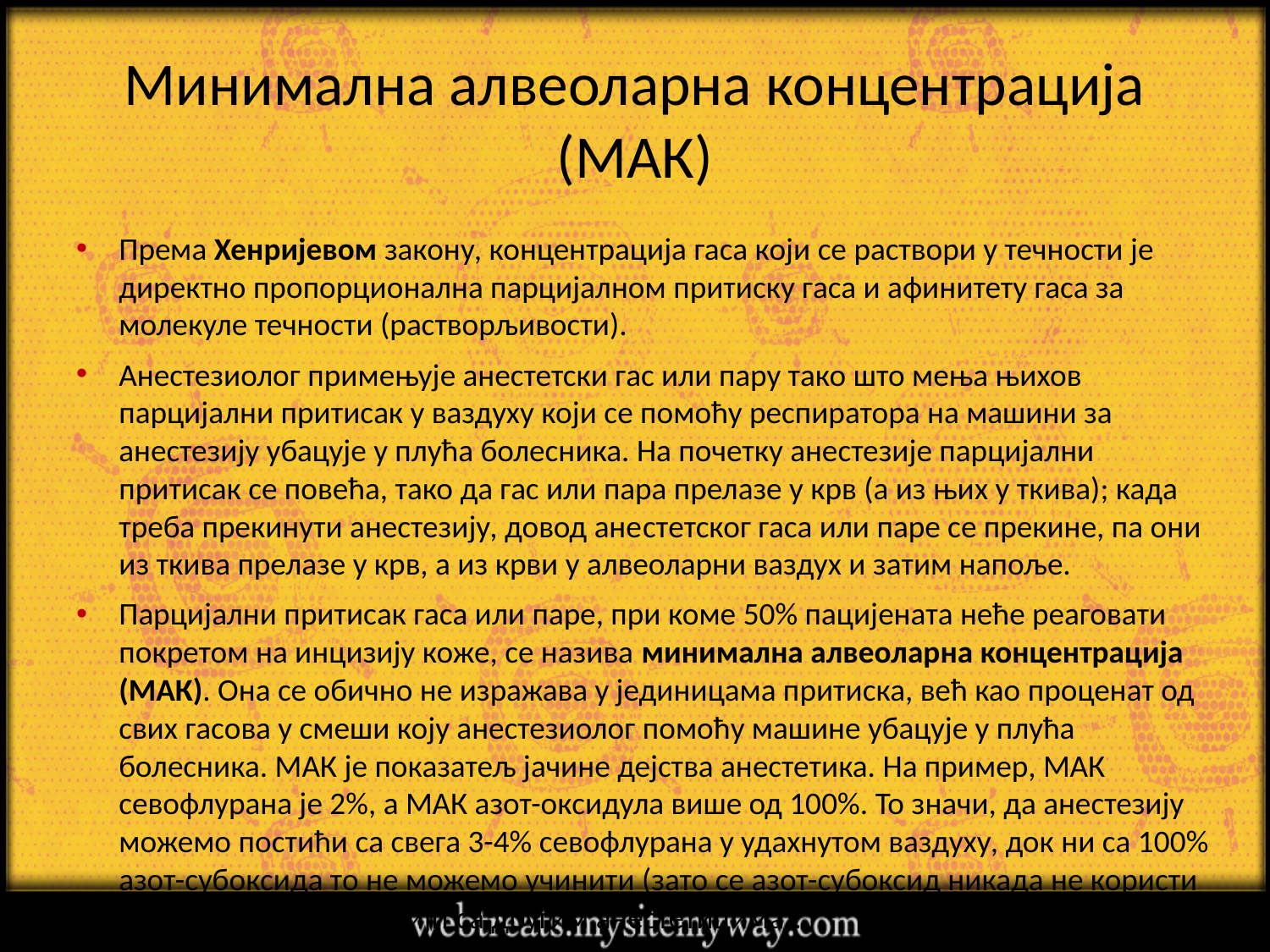

# Минимална алвеоларна концентрација (МАК)
Према Хенријевом закону, концентрација гаса који се раствори у течности је директно пропорционална парцијалном притиску гаса и афинитету гаса за молекуле течности (растворљивости).
Анестезиолог примењује анестетски гас или пару тако што мења њихов парцијални притисак у ваздуху који се помоћу респиратора на машини за анестезију убацује у плућа болесника. На почетку анестезије парцијални притисак се повећа, тако да гас или пара прелазе у крв (а из њих у ткива); када треба прекинути анестезију, довод анестетског гаса или паре се прекине, па они из ткива прелазе у крв, а из крви у алвеоларни ваздух и затим напоље.
Парцијални притисак гаса или паре, при коме 50% пацијената неће реаговати покретом на инцизију коже, се назива минимална алвеоларна концентрација (МАК). Она се обично не изражава у јединицама притиска, већ као проценат од свих гасова у смеши коју анестезиолог помоћу машине убацује у плућа болесника. МАК је показатељ јачине дејства анестетика. На пример, МАК севофлурана је 2%, а МАК азот-оксидула више од 100%. То значи, да анестезију можемо постићи са свега 3-4% севофлурана у удахнутом ваздуху, док ни са 100% азот-субоксида то не можемо учинити (зато се азот-субоксид никада не користи сам, него у комбинацији са другим анестетицима).